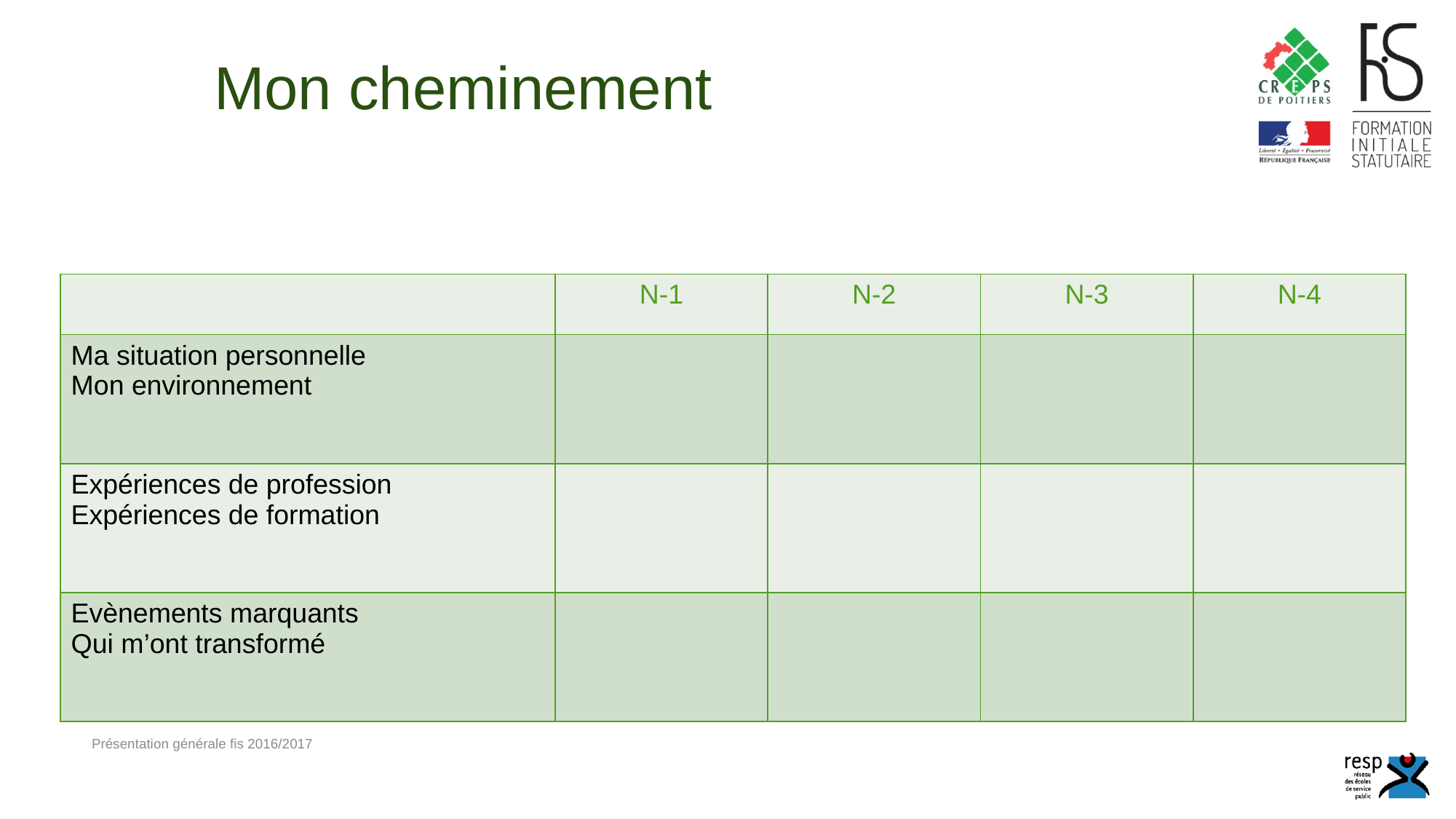

# Mon cheminement
|  | N-1 | N-2 | N-3 | N-4 |
| --- | --- | --- | --- | --- |
| Ma situation personnelle Mon environnement |  |  |  |  |
| Expériences de profession Expériences de formation |  |  |  |  |
| Evènements marquants Qui m’ont transformé |  |  |  |  |
Présentation générale fis 2016/2017